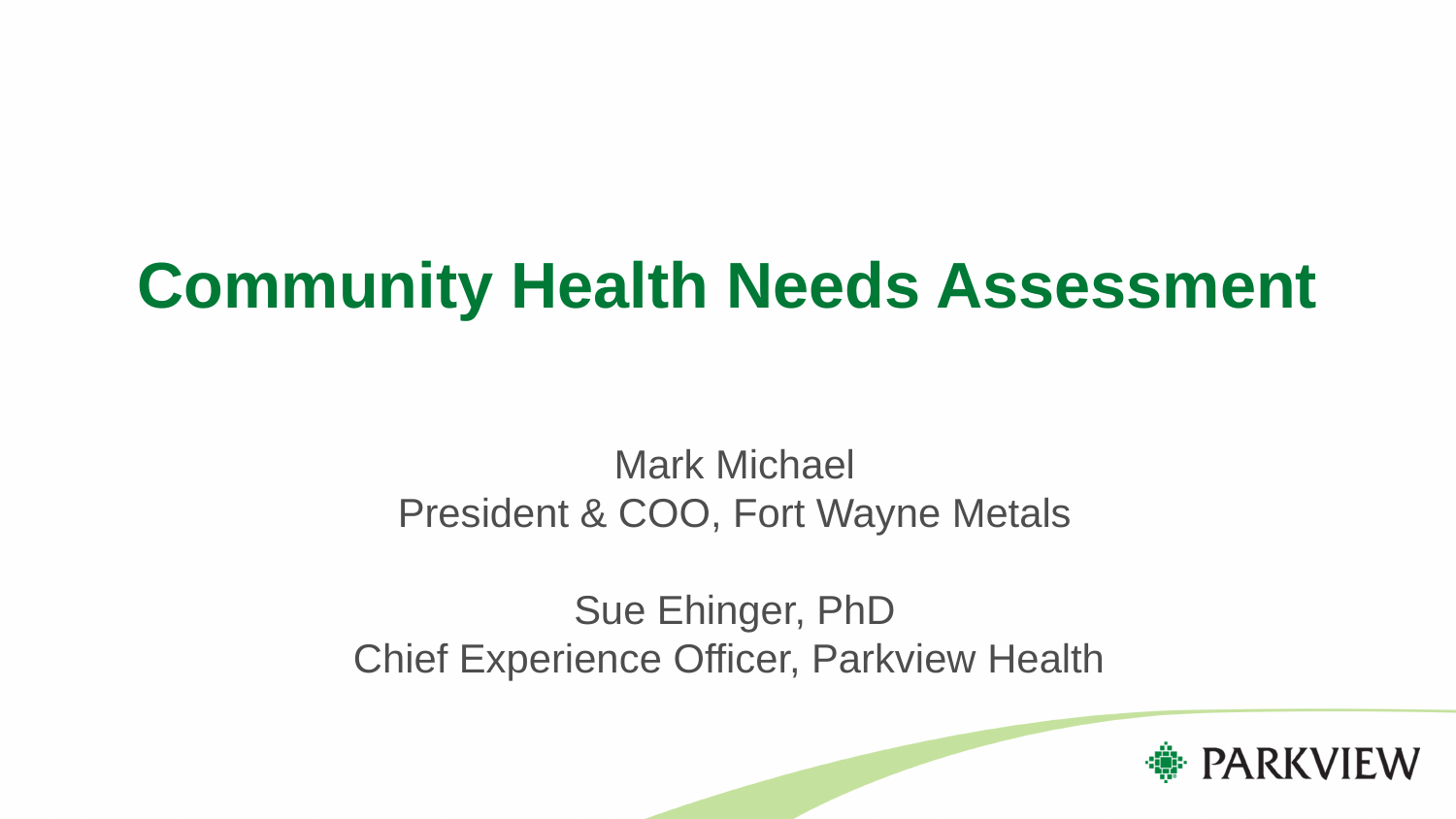

# Community Health Needs Assessment

Mark Michael
President & COO, Fort Wayne Metals

Sue Ehinger, PhD
Chief Experience Officer, Parkview Health